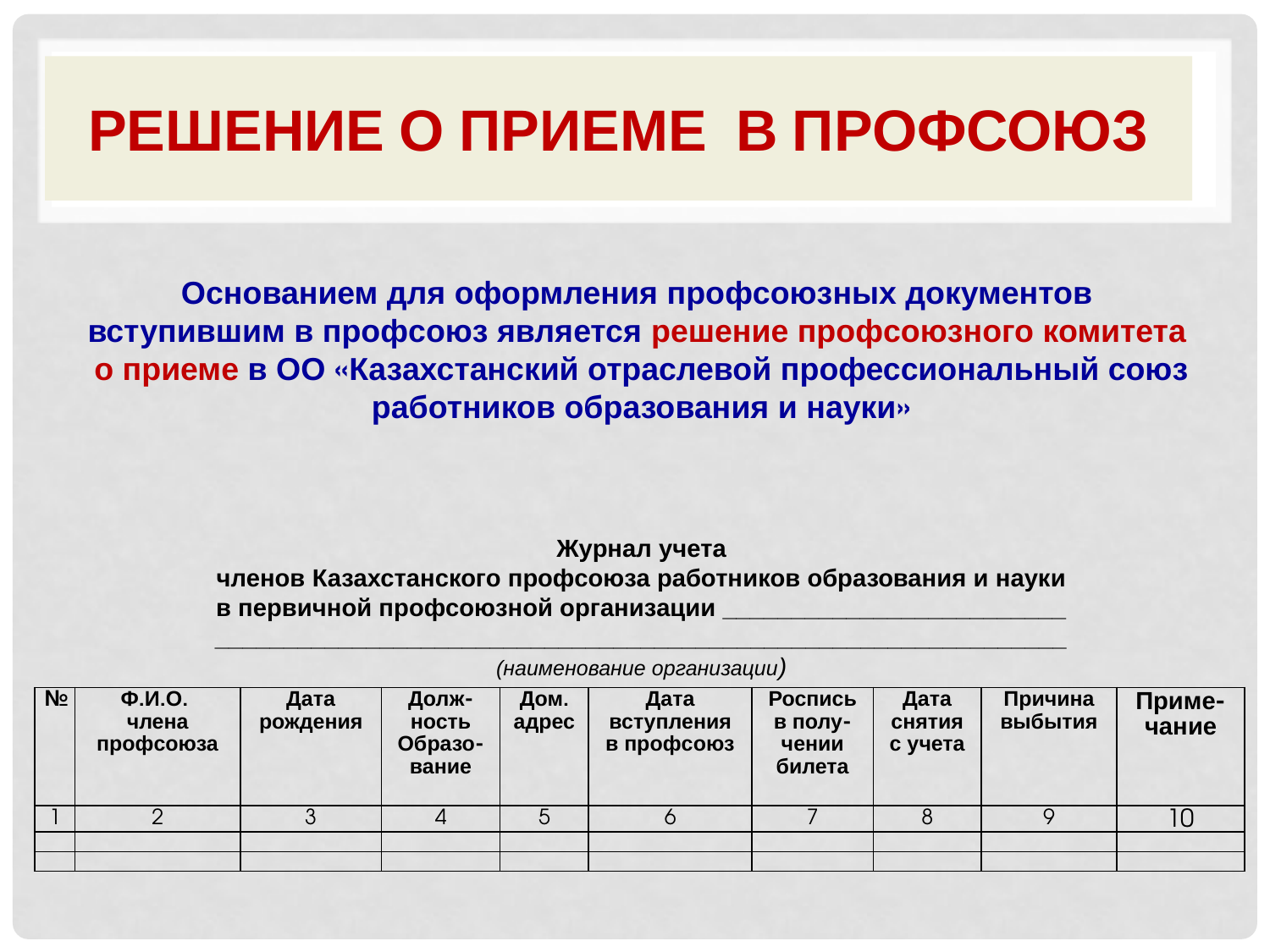

# Решение о приеме  в профсоюз
Основанием для оформления профсоюзных документов
вступившим в профсоюз является решение профсоюзного комитета
о приеме в ОО «Казахстанский отраслевой профессиональный союз работников образования и науки»
Журнал учета
членов Казахстанского профсоюза работников образования и науки
в первичной профсоюзной организации _________________________
______________________________________________________________
(наименование организации)
| № | Ф.И.О. члена профсоюза | Дата рождения | Долж- ность Образо-вание | Дом. адрес | Дата вступления в профсоюз | Роспись в полу-чении билета | Дата снятия с учета | Причина выбытия | Приме- чание |
| --- | --- | --- | --- | --- | --- | --- | --- | --- | --- |
| 1 | 2 | 3 | 4 | 5 | 6 | 7 | 8 | 9 | 10 |
|  |  |  |  |  |  |  |  |  |  |
|  |  |  |  |  |  |  |  |  |  |